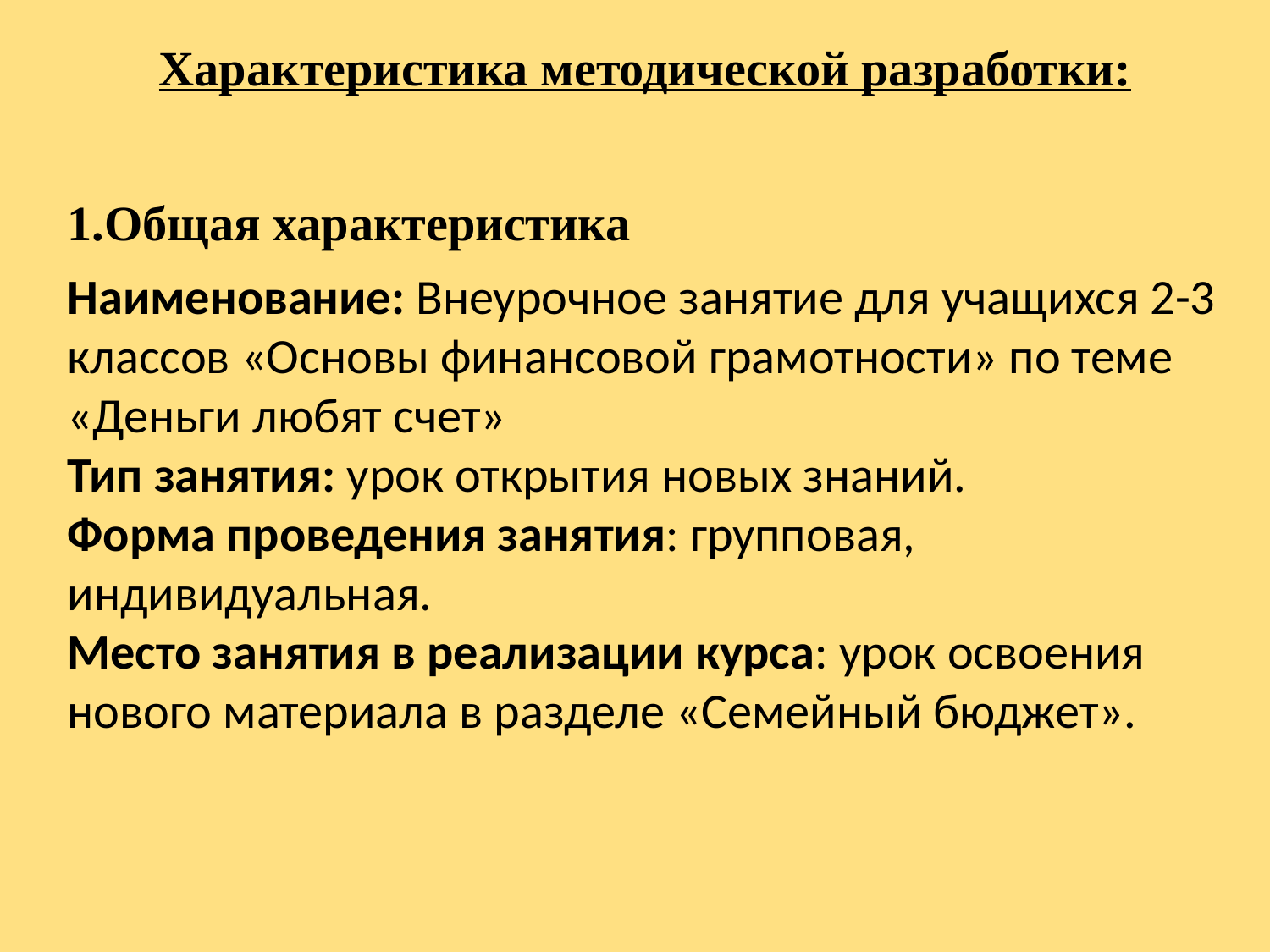

Характеристика методической разработки:

1.Общая характеристика
Наименование: Внеурочное занятие для учащихся 2-3 классов «Основы финансовой грамотности» по теме «Деньги любят счет»
Тип занятия: урок открытия новых знаний.
Форма проведения занятия: групповая, индивидуальная.
Место занятия в реализации курса: урок освоения нового материала в разделе «Семейный бюджет».